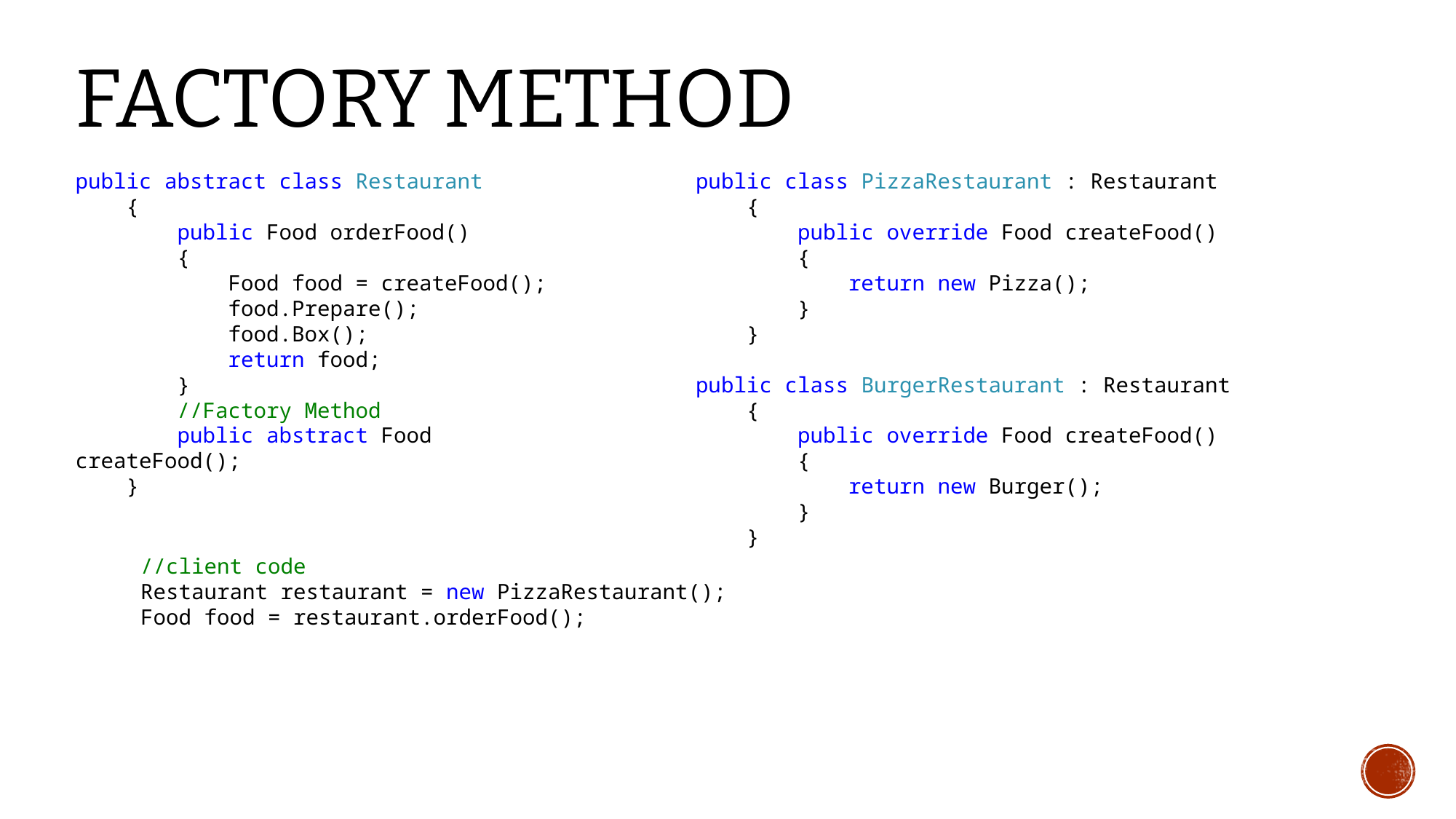

Factory Method

public abstract class Restaurant
    {
        public Food orderFood()
        {
            Food food = createFood();
            food.Prepare();
            food.Box();
            return food;
        }
        //Factory Method
        public abstract Food createFood();
    }
public class PizzaRestaurant : Restaurant
    {
        public override Food createFood()
        {
            return new Pizza();
        }
    }

public class BurgerRestaurant : Restaurant
    {
        public override Food createFood()
        {
            return new Burger();
        }
    }
//client code
Restaurant restaurant = new PizzaRestaurant();
Food food = restaurant.orderFood();